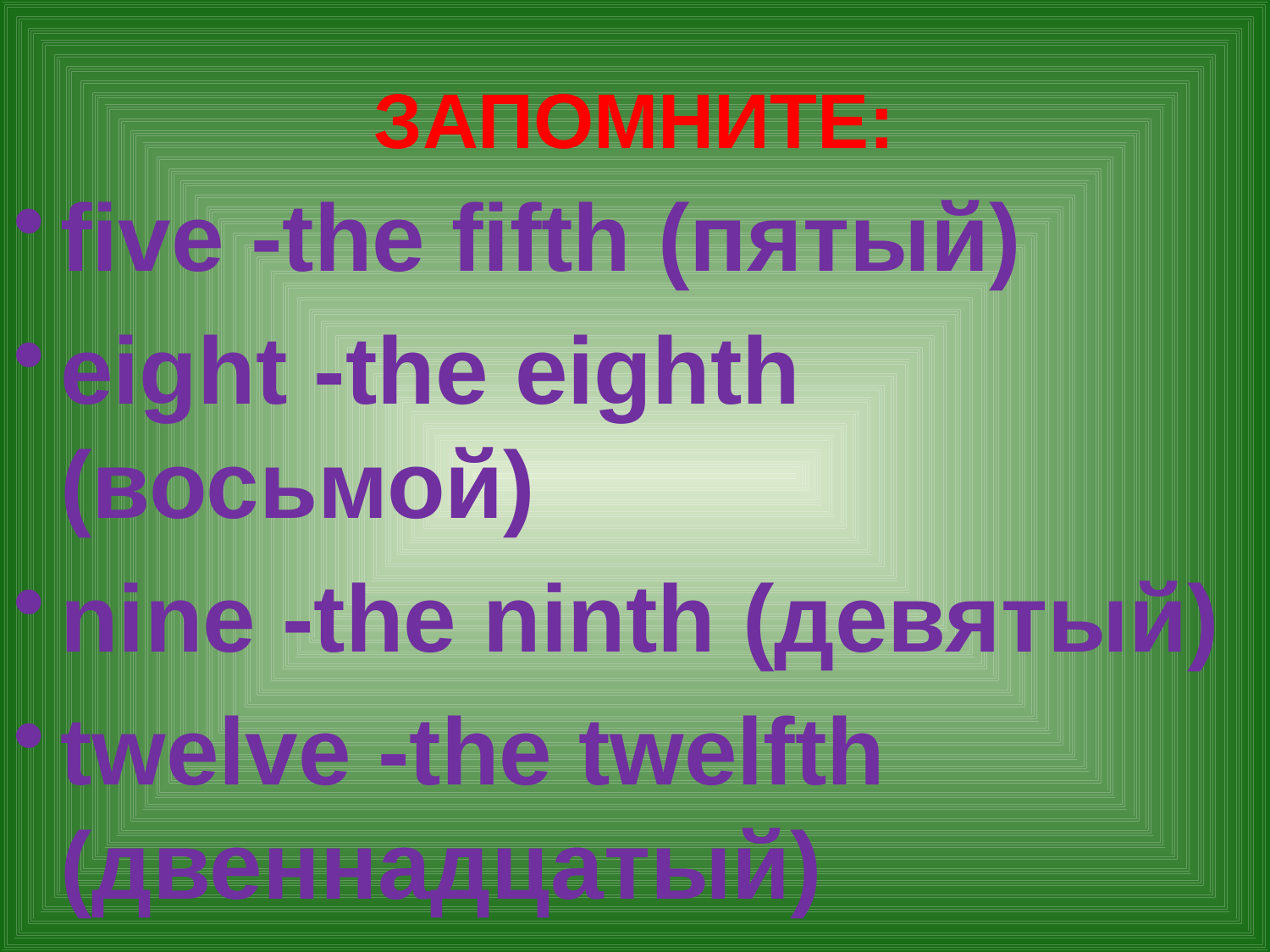

# ЗАПОМНИТЕ:
five -the fifth (пятый)
eight -the eighth (восьмой)
nine -the ninth (девятый)
twelve -the twelfth (двеннадцатый)